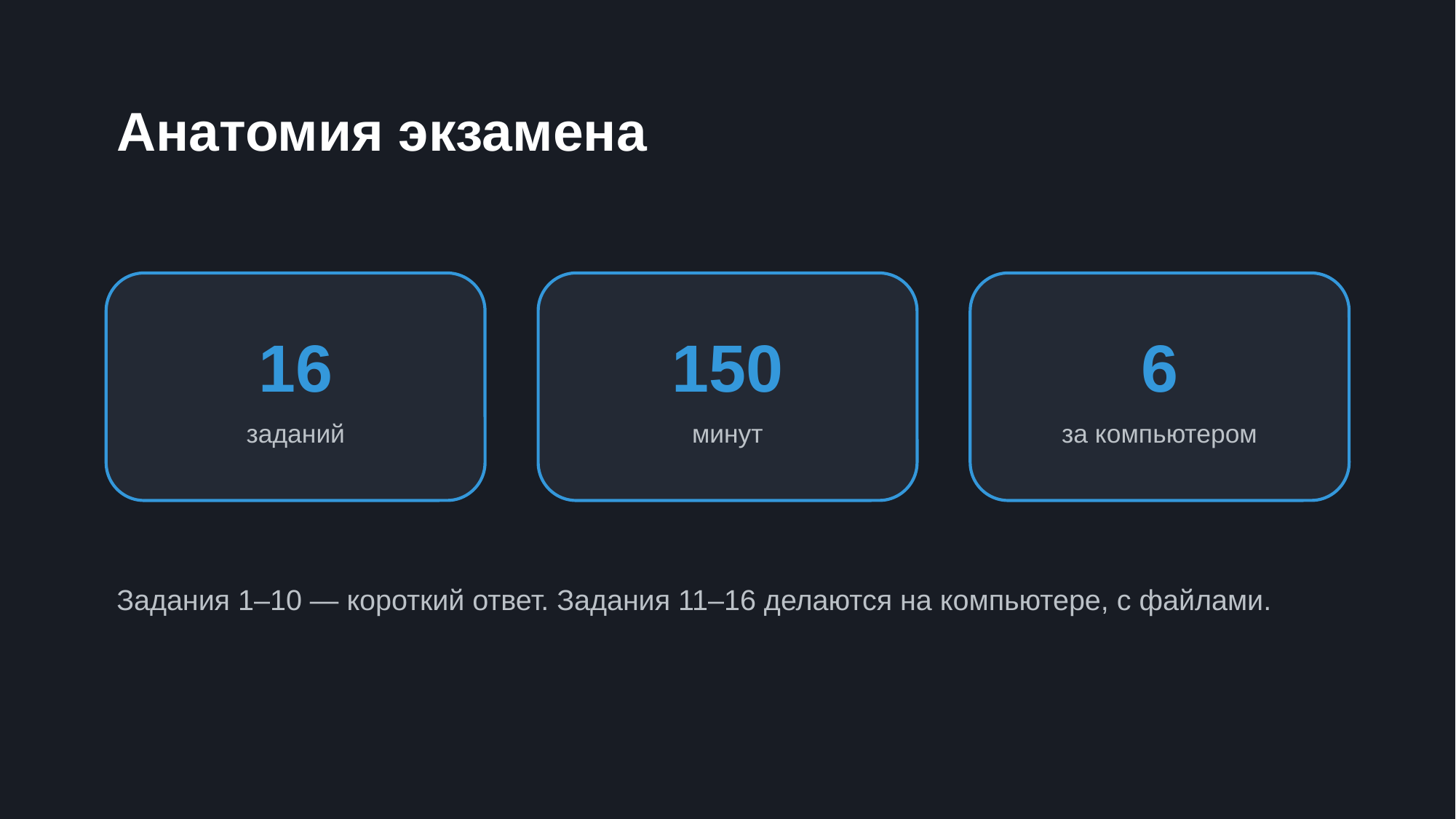

Анатомия экзамена
16
заданий
150
минут
6
за компьютером
Задания 1–10 — короткий ответ. Задания 11–16 делаются на компьютере, с файлами.